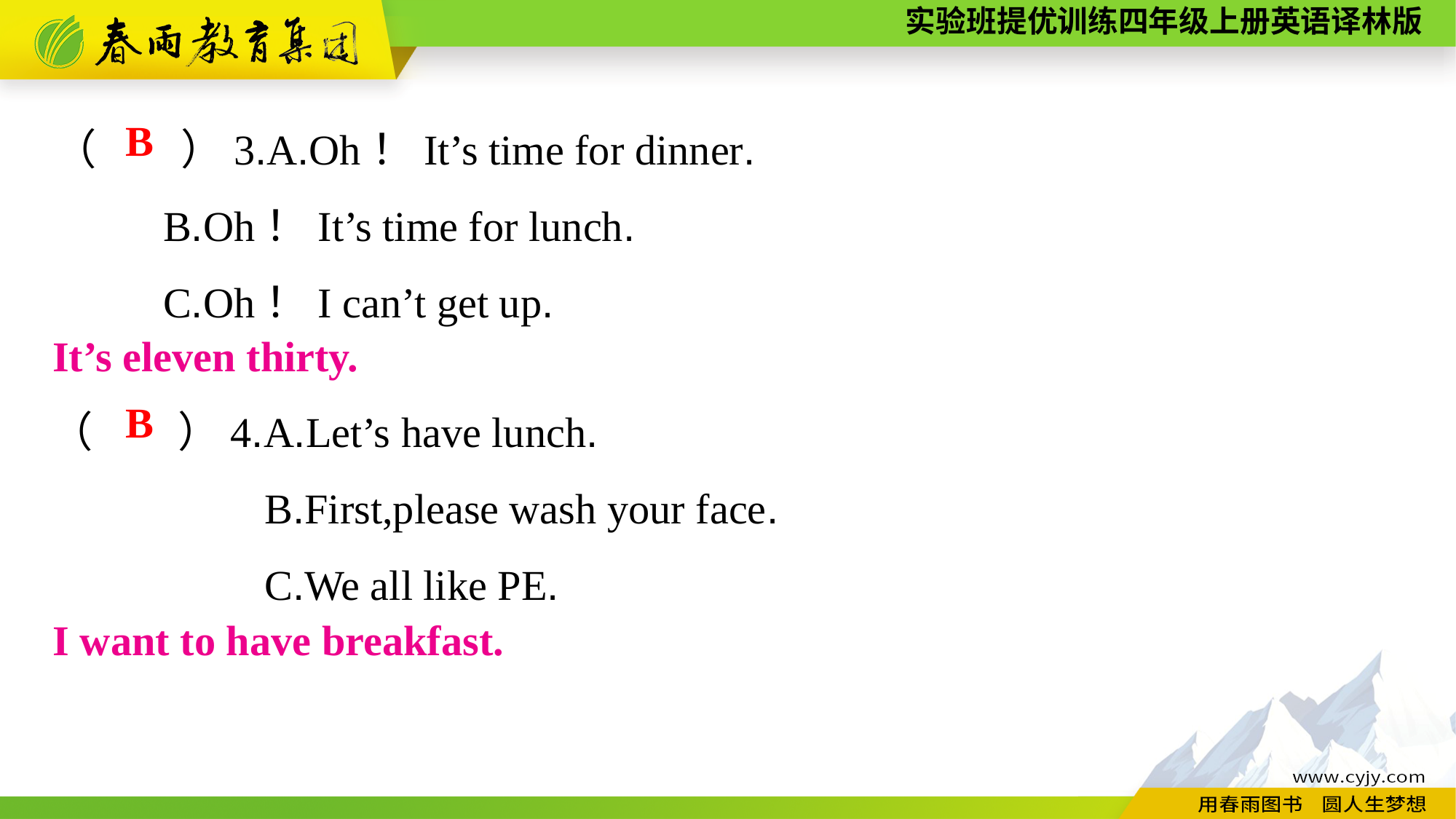

（　　）3.A.Oh！It’s time for dinner.
	B.Oh！It’s time for lunch.
	C.Oh！I can’t get up.
B
It’s eleven thirty.
（　　）4.A.Let’s have lunch.
	B.First,please wash your face.
	C.We all like PE.
B
I want to have breakfast.